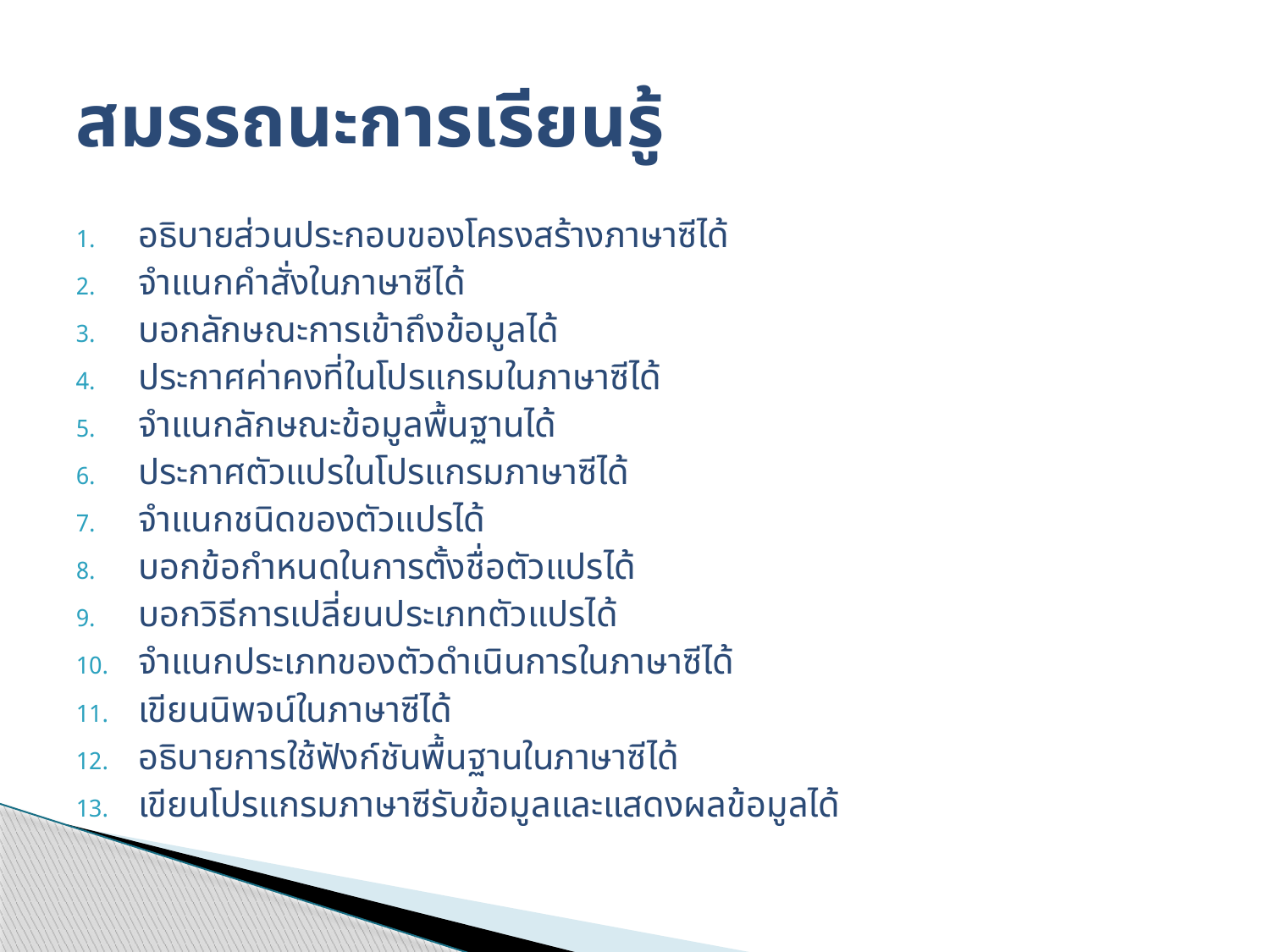

# สมรรถนะการเรียนรู้
อธิบายส่วนประกอบของโครงสร้างภาษาซีได้
จำแนกคำสั่งในภาษาซีได้
บอกลักษณะการเข้าถึงข้อมูลได้
ประกาศค่าคงที่ในโปรแกรมในภาษาซีได้
จำแนกลักษณะข้อมูลพื้นฐานได้
ประกาศตัวแปรในโปรแกรมภาษาซีได้
จำแนกชนิดของตัวแปรได้
บอกข้อกำหนดในการตั้งชื่อตัวแปรได้
บอกวิธีการเปลี่ยนประเภทตัวแปรได้
จำแนกประเภทของตัวดำเนินการในภาษาซีได้
เขียนนิพจน์ในภาษาซีได้
อธิบายการใช้ฟังก์ชันพื้นฐานในภาษาซีได้
เขียนโปรแกรมภาษาซีรับข้อมูลและแสดงผลข้อมูลได้